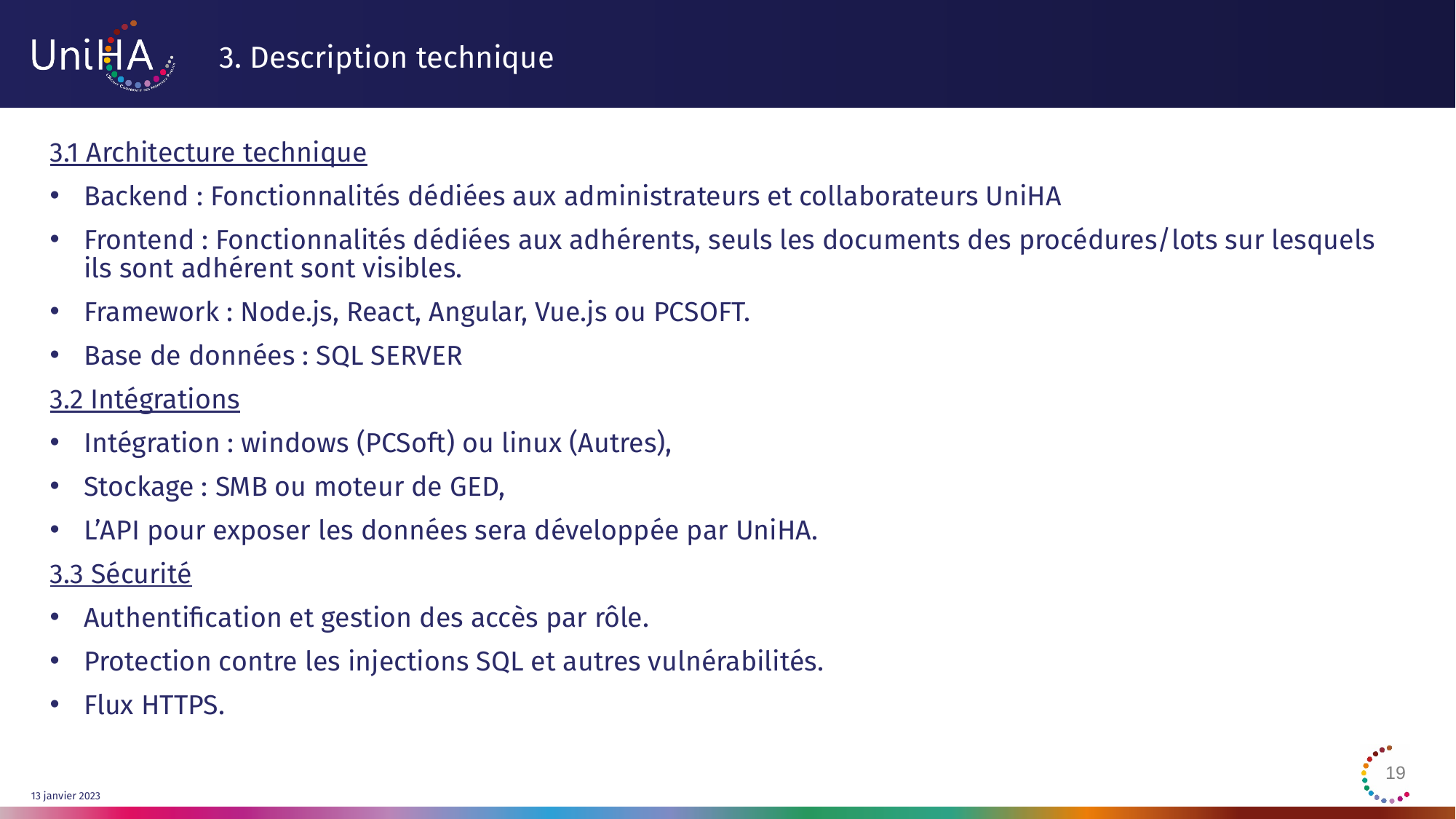

# 3. Description technique
3.1 Architecture technique
Backend : Fonctionnalités dédiées aux administrateurs et collaborateurs UniHA
Frontend : Fonctionnalités dédiées aux adhérents, seuls les documents des procédures/lots sur lesquels ils sont adhérent sont visibles.
Framework : Node.js, React, Angular, Vue.js ou PCSOFT.
Base de données : SQL SERVER
3.2 Intégrations
Intégration : windows (PCSoft) ou linux (Autres),
Stockage : SMB ou moteur de GED,
L’API pour exposer les données sera développée par UniHA.
3.3 Sécurité
Authentification et gestion des accès par rôle.
Protection contre les injections SQL et autres vulnérabilités.
Flux HTTPS.